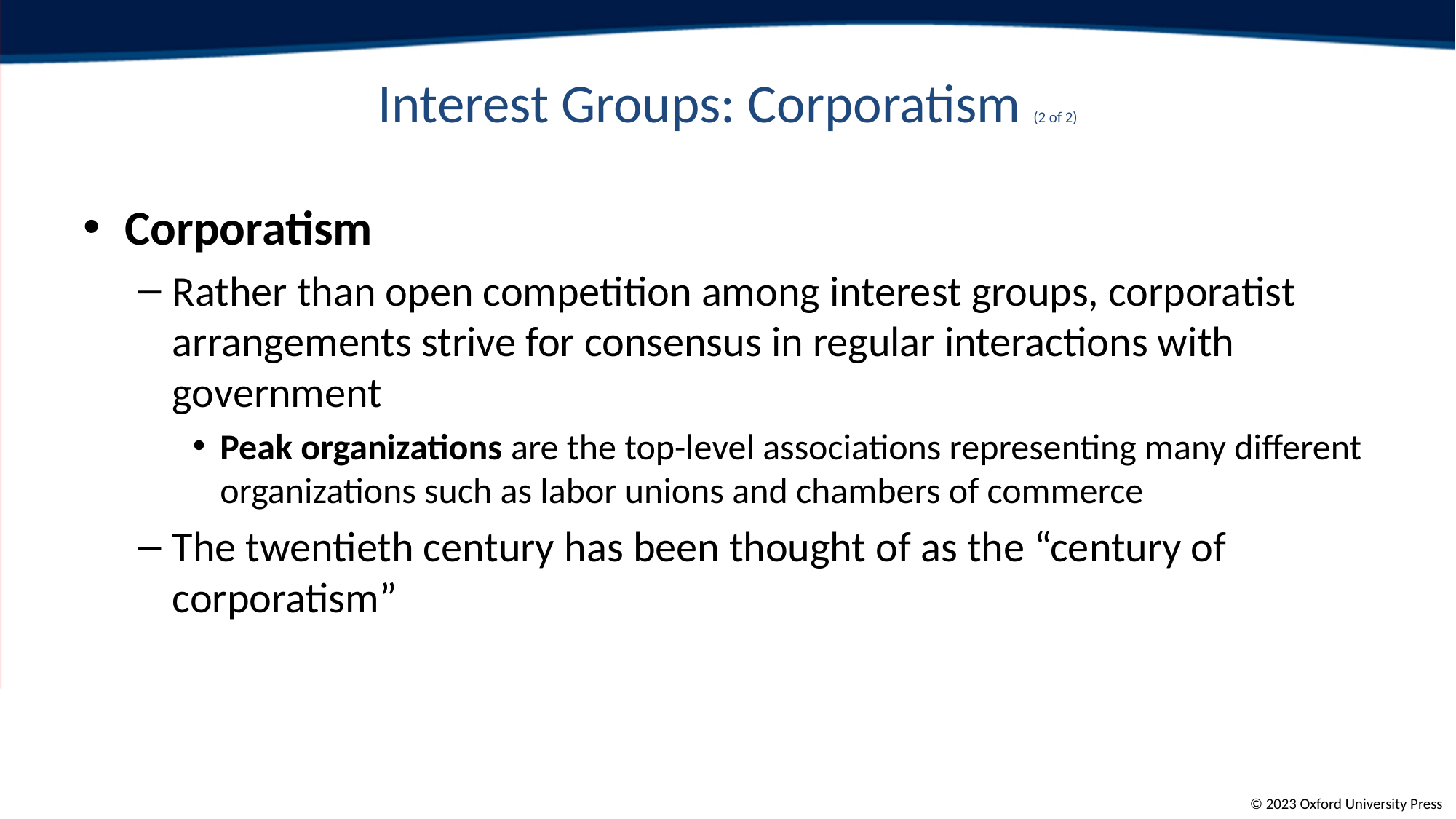

# Interest Groups: Corporatism (2 of 2)
Corporatism
Rather than open competition among interest groups, corporatist arrangements strive for consensus in regular interactions with government
Peak organizations are the top-level associations representing many different organizations such as labor unions and chambers of commerce
The twentieth century has been thought of as the “century of corporatism”